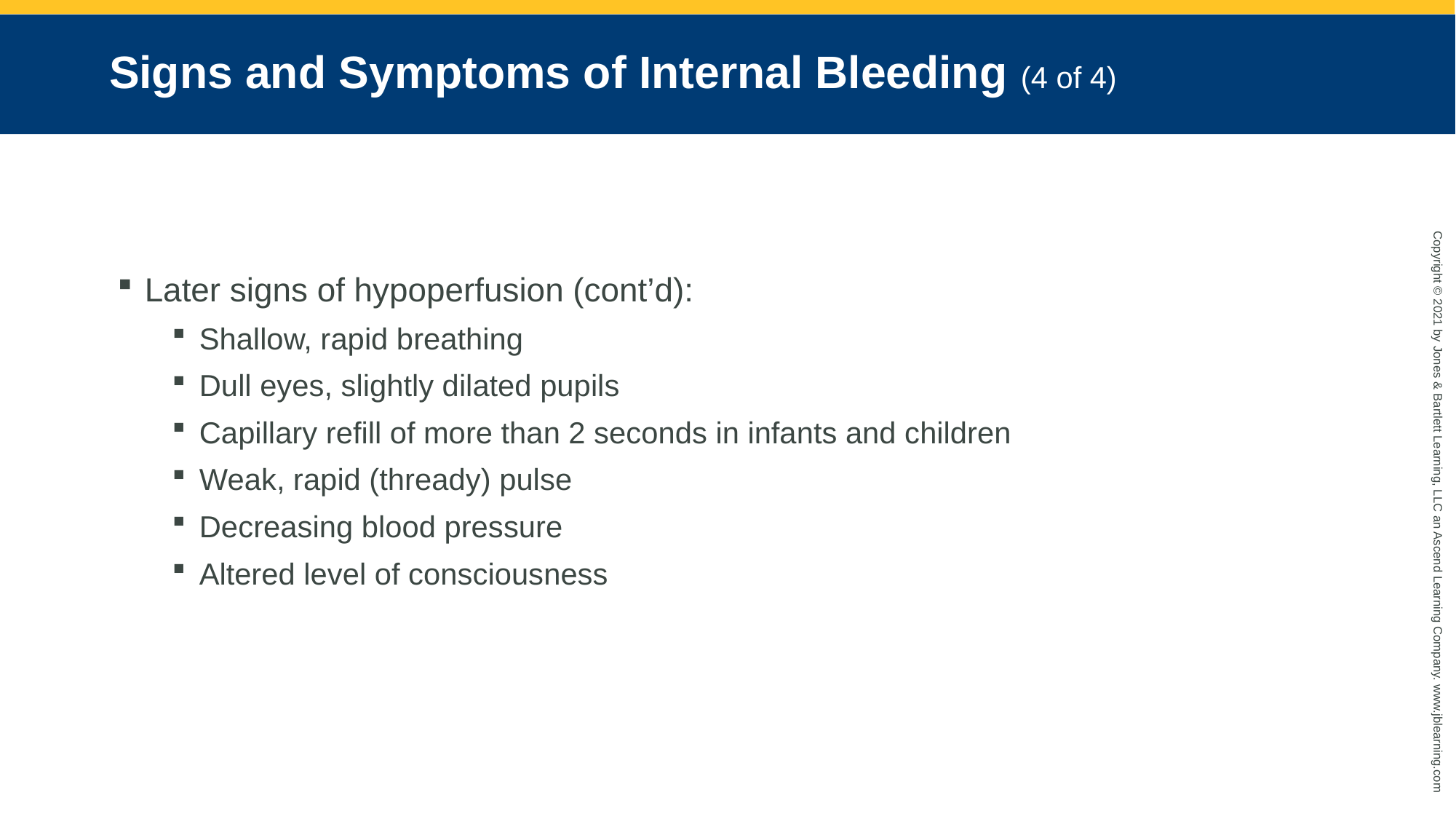

# Signs and Symptoms of Internal Bleeding (4 of 4)
Later signs of hypoperfusion (cont’d):
Shallow, rapid breathing
Dull eyes, slightly dilated pupils
Capillary refill of more than 2 seconds in infants and children
Weak, rapid (thready) pulse
Decreasing blood pressure
Altered level of consciousness